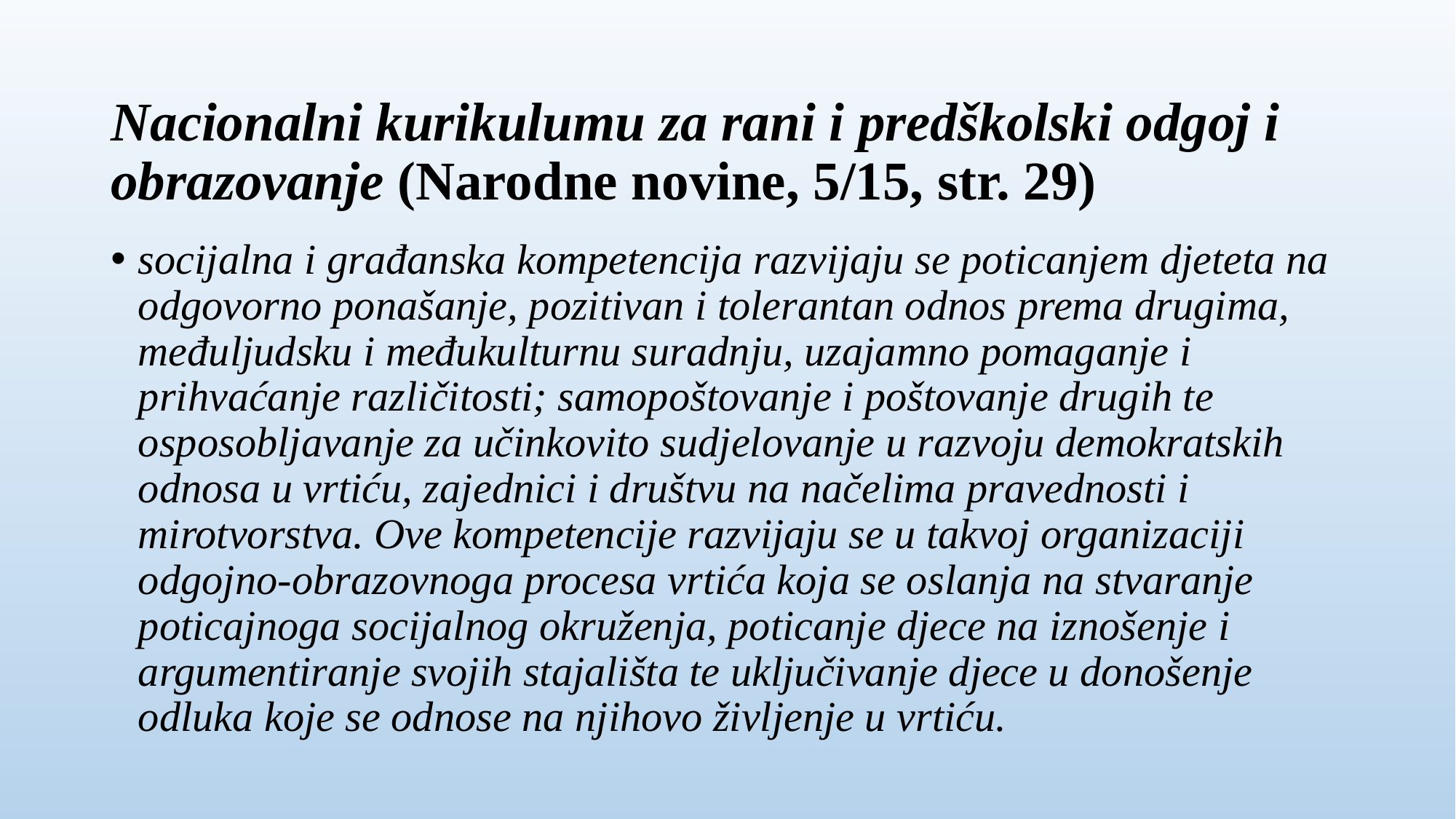

# Nacionalni kurikulumu za rani i predškolski odgoj i obrazovanje (Narodne novine, 5/15, str. 29)
socijalna i građanska kompetencija razvijaju se poticanjem djeteta na odgovorno ponašanje, pozitivan i tolerantan odnos prema drugima, međuljudsku i međukulturnu suradnju, uzajamno pomaganje i prihvaćanje različitosti; samopoštovanje i poštovanje drugih te osposobljavanje za učinkovito sudjelovanje u razvoju demokratskih odnosa u vrtiću, zajednici i društvu na načelima pravednosti i mirotvorstva. Ove kompetencije razvijaju se u takvoj organizaciji odgojno-obrazovnoga procesa vrtića koja se oslanja na stvaranje poticajnoga socijalnog okruženja, poticanje djece na iznošenje i argumentiranje svojih stajališta te uključivanje djece u donošenje odluka koje se odnose na njihovo življenje u vrtiću.